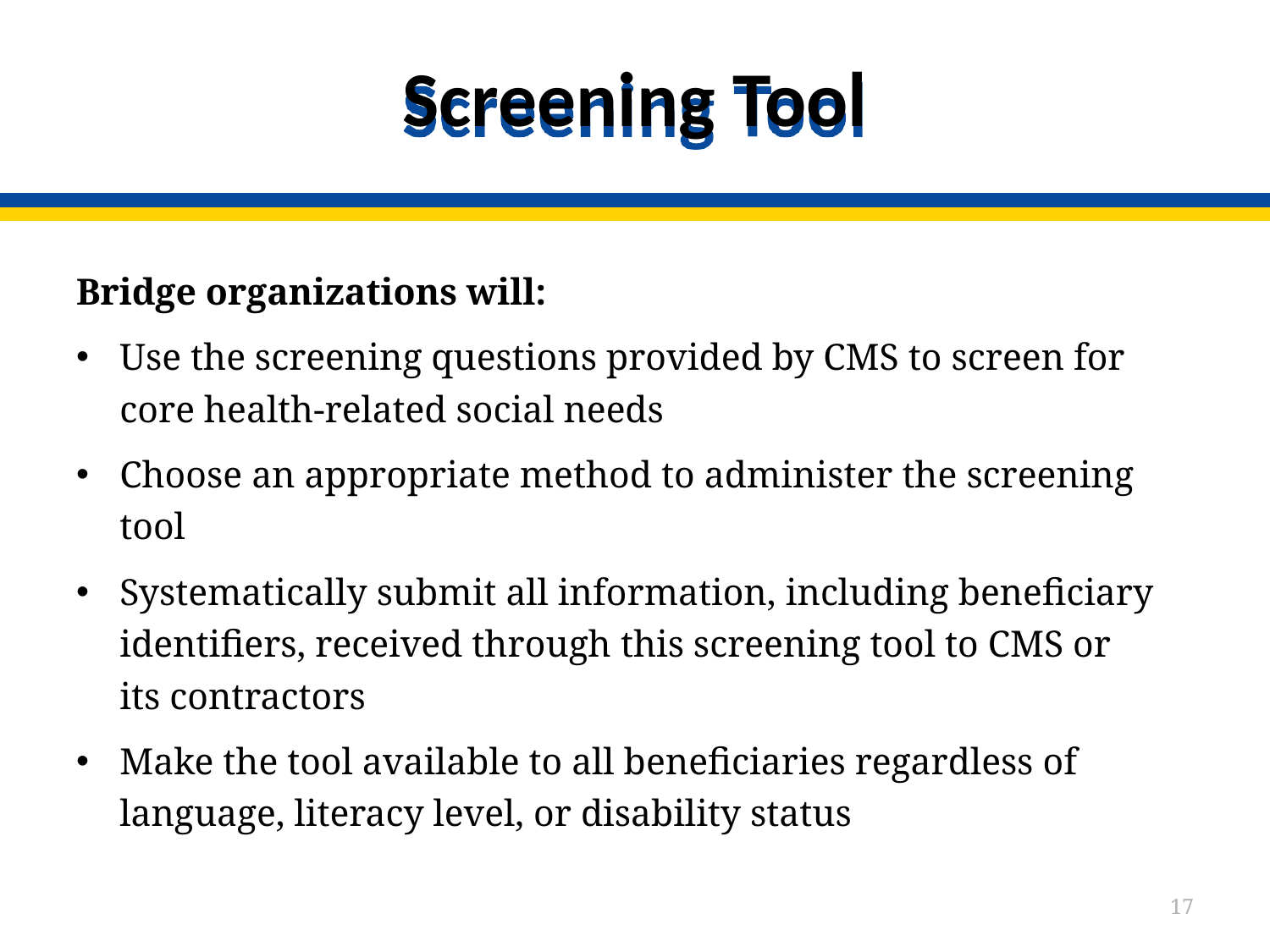

# Screening Tool
Bridge organizations will:
Use the screening questions provided by CMS to screen for core health-related social needs
Choose an appropriate method to administer the screening tool
Systematically submit all information, including beneficiary identifiers, received through this screening tool to CMS or
its contractors
Make the tool available to all beneficiaries regardless of language, literacy level, or disability status
17